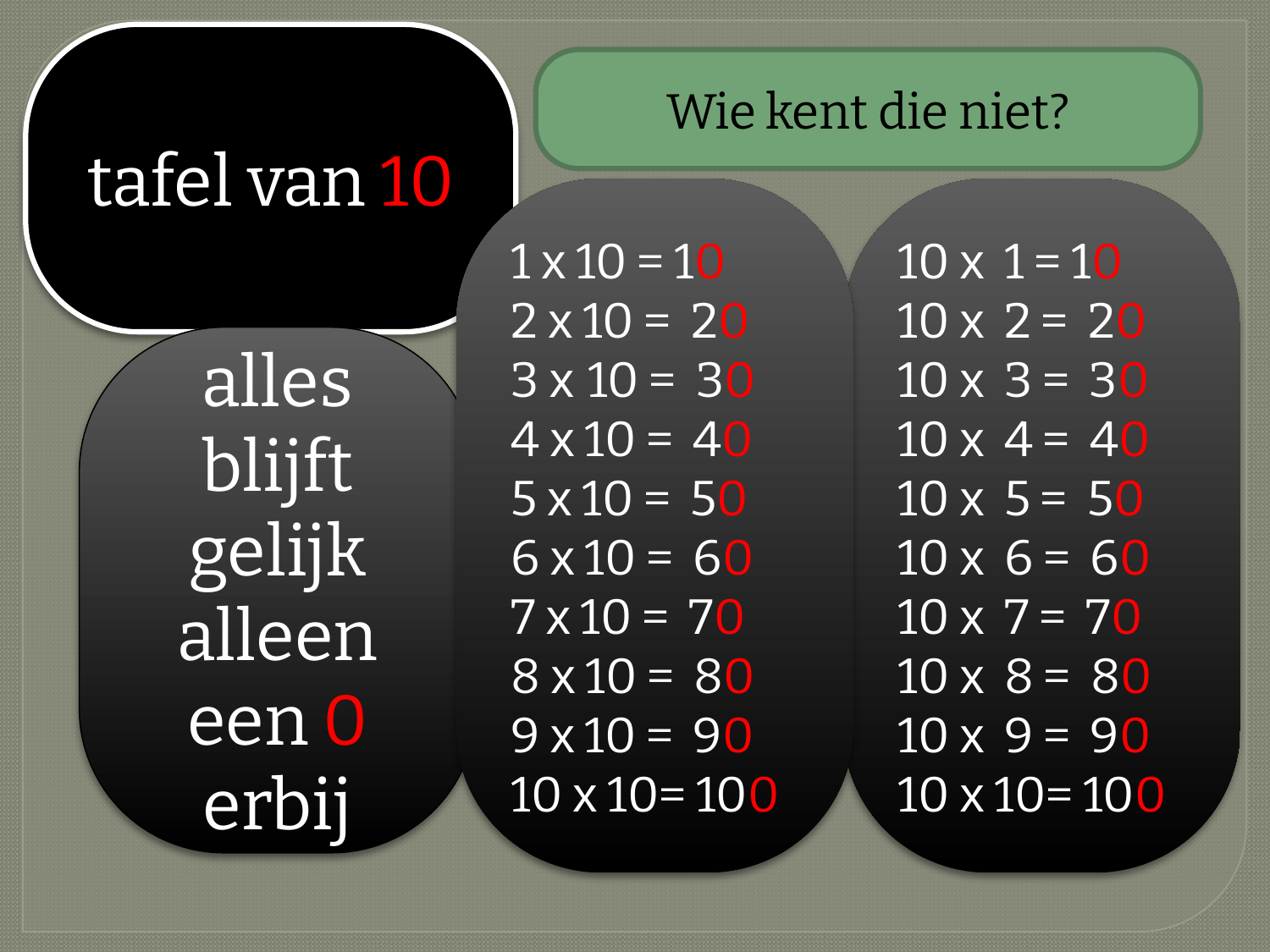

tafel van 10
Wie kent die niet?
1 x 10 = 10
2 x 10 =  20
3 x 10 =  30
4 x 10 =  40
5 x 10 =  50
6 x 10 =  60
7 x 10 =  70
8 x 10 =  80
9 x 10 =  90
10 x 10= 100
10 x  1 = 10
10 x  2 =  20
10 x  3 =  30
10 x  4 =  40
10 x  5 =  50
10 x  6 =  60
10 x  7 =  70
10 x  8 =  80
10 x  9 =  90
10 x 10= 100
alles blijft gelijk alleen een 0 erbij